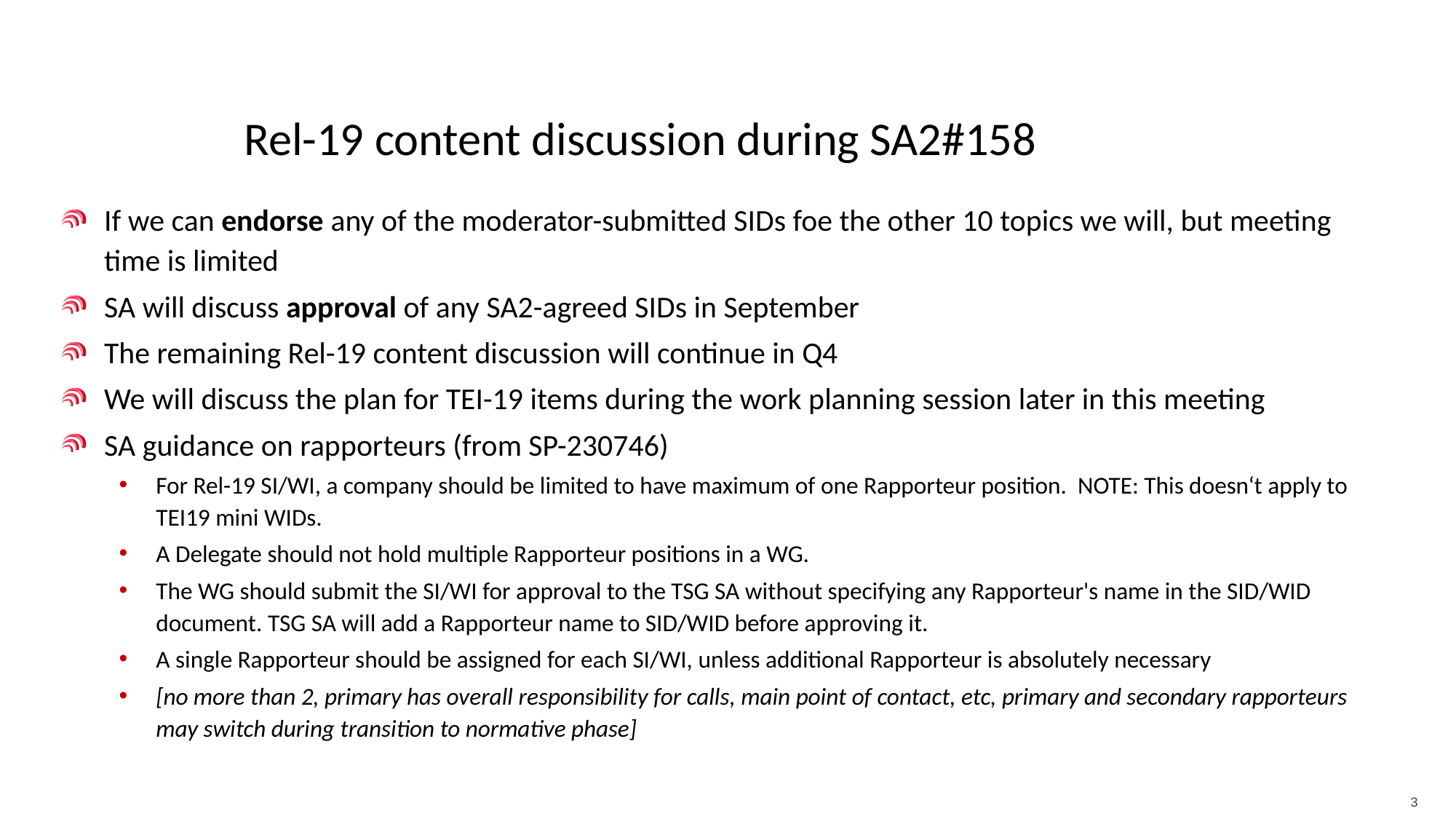

# Rel-19 content discussion during SA2#158
If we can endorse any of the moderator-submitted SIDs foe the other 10 topics we will, but meeting time is limited
SA will discuss approval of any SA2-agreed SIDs in September
The remaining Rel-19 content discussion will continue in Q4
We will discuss the plan for TEI-19 items during the work planning session later in this meeting
SA guidance on rapporteurs (from SP-230746)
For Rel-19 SI/WI, a company should be limited to have maximum of one Rapporteur position.  NOTE: This doesn‘t apply to TEI19 mini WIDs.
A Delegate should not hold multiple Rapporteur positions in a WG.
The WG should submit the SI/WI for approval to the TSG SA without specifying any Rapporteur's name in the SID/WID document. TSG SA will add a Rapporteur name to SID/WID before approving it.
A single Rapporteur should be assigned for each SI/WI, unless additional Rapporteur is absolutely necessary
[no more than 2, primary has overall responsibility for calls, main point of contact, etc, primary and secondary rapporteurs may switch during transition to normative phase]